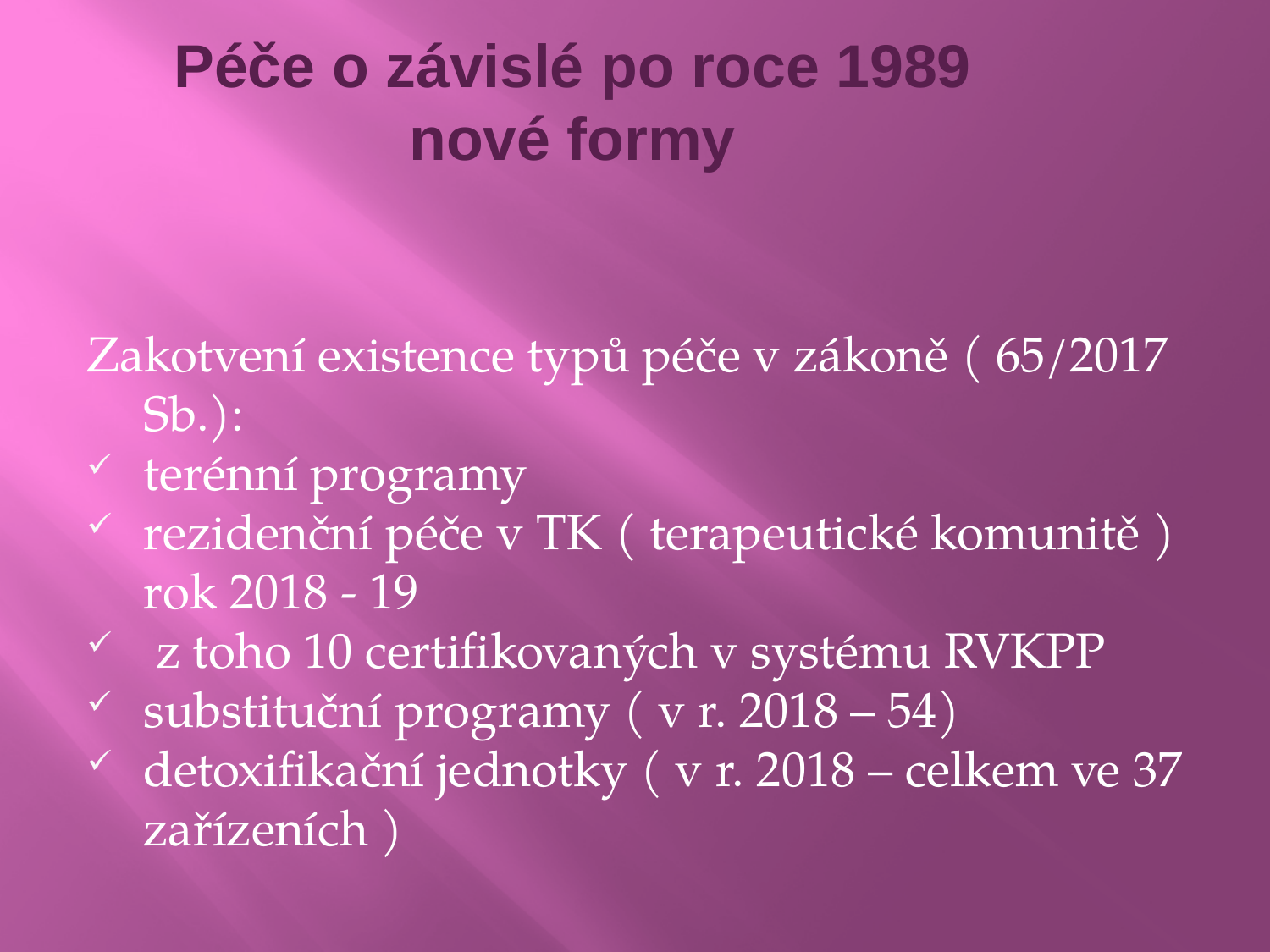

# Péče o závislé po roce 1989 nové formy

Zakotvení existence typů péče v zákoně ( 65/2017 Sb.):
terénní programy
rezidenční péče v TK ( terapeutické komunitě ) rok 2018 - 19
 z toho 10 certifikovaných v systému RVKPP
substituční programy ( v r. 2018 – 54)
detoxifikační jednotky ( v r. 2018 – celkem ve 37 zařízeních )